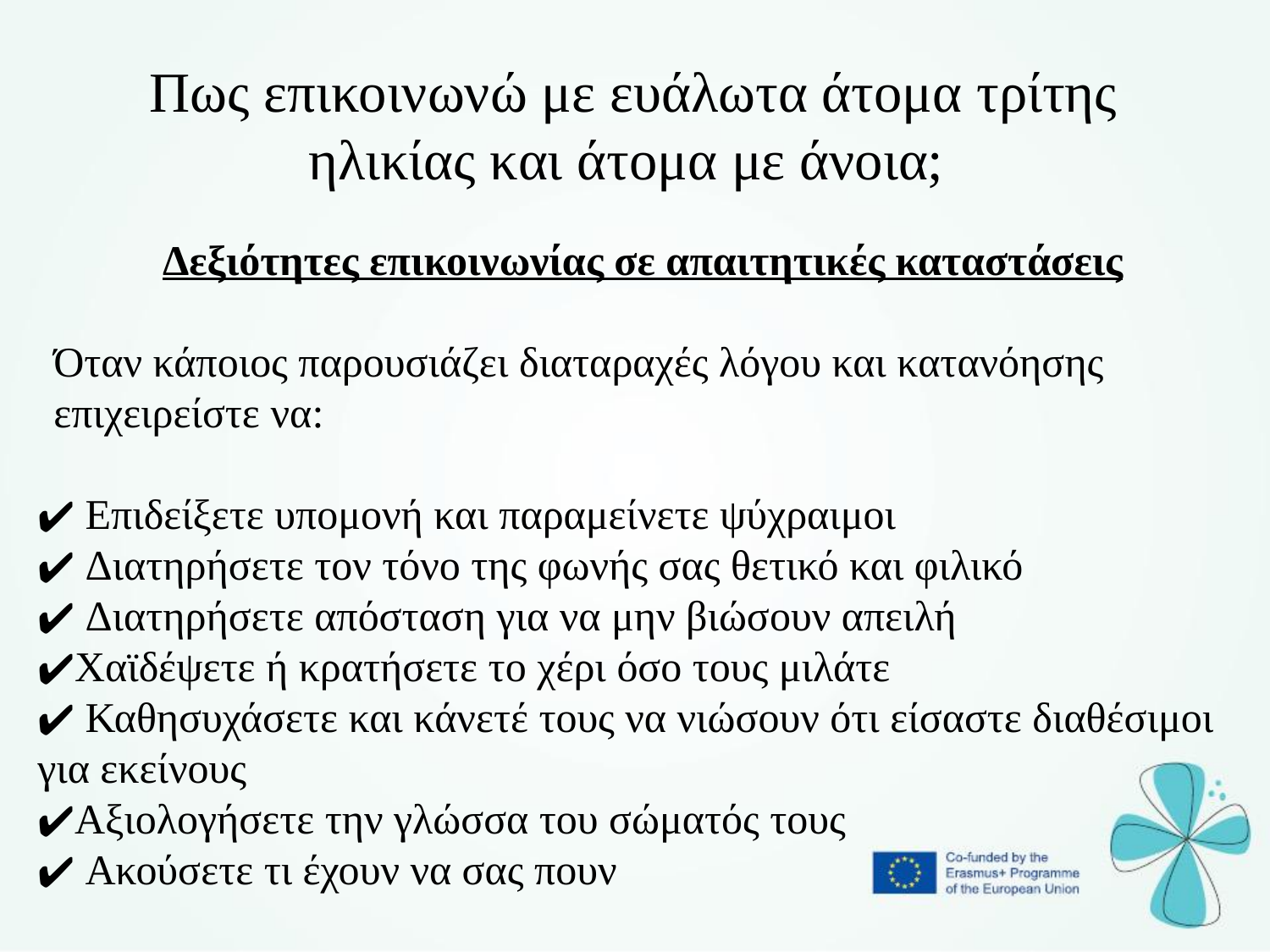

Πως επικοινωνώ με ευάλωτα άτομα τρίτης ηλικίας και άτομα με άνοια;

Δεξιότητες επικοινωνίας σε απαιτητικές καταστάσεις

Όταν κάποιος παρουσιάζει διαταραχές λόγου και κατανόησης επιχειρείστε να:

 Επιδείξετε υπομονή και παραμείνετε ψύχραιμοι
 Διατηρήσετε τον τόνο της φωνής σας θετικό και φιλικό
 Διατηρήσετε απόσταση για να μην βιώσουν απειλή
Χαϊδέψετε ή κρατήσετε το χέρι όσο τους μιλάτε
 Καθησυχάσετε και κάνετέ τους να νιώσουν ότι είσαστε διαθέσιμοι για εκείνους
Αξιολογήσετε την γλώσσα του σώματός τους
 Ακούσετε τι έχουν να σας πουν